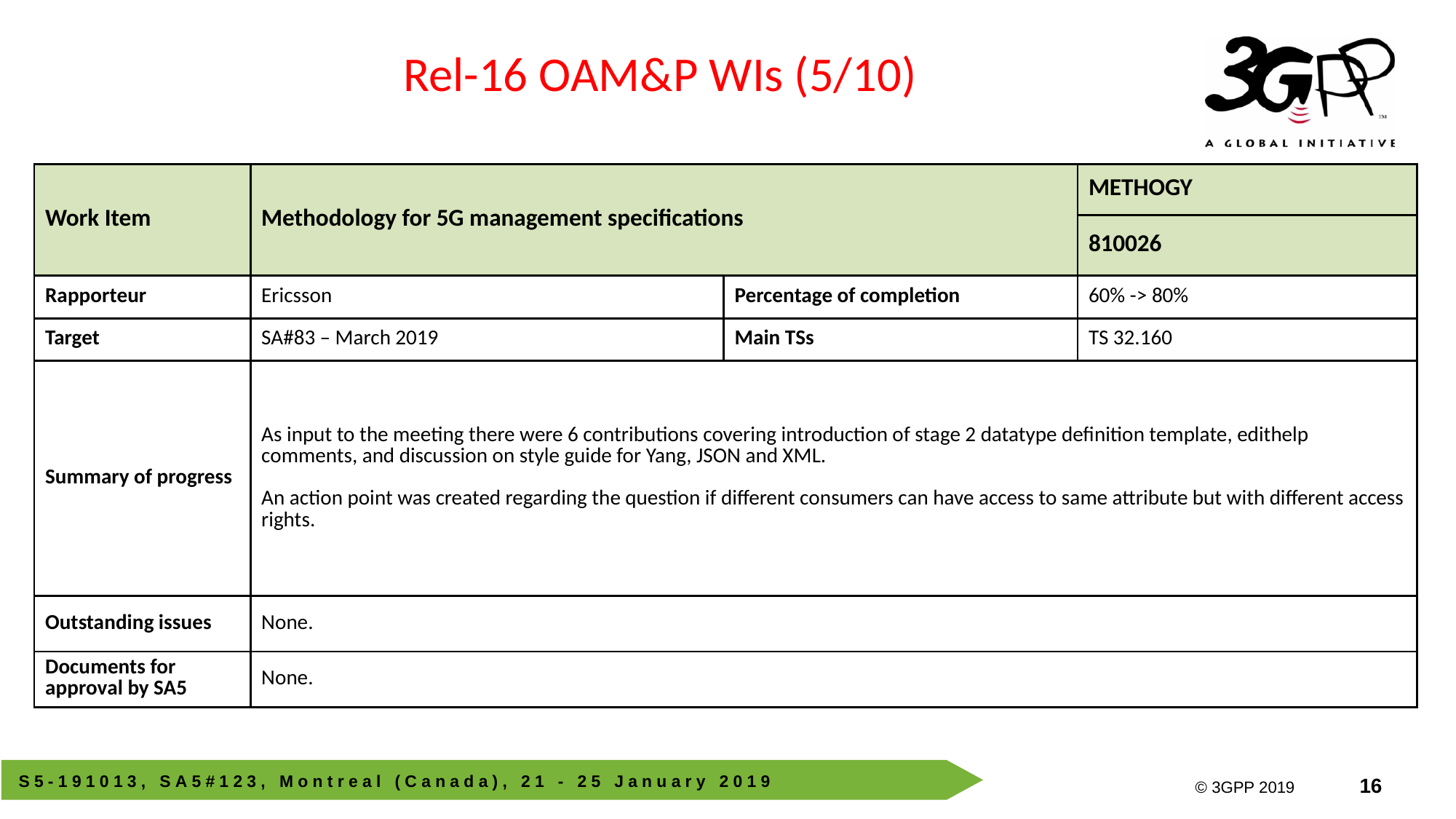

Rel-16 OAM&P WIs (5/10)
| Work Item | Methodology for 5G management specifications |  | METHOGY |
| --- | --- | --- | --- |
|  |  |  | 810026 |
| Rapporteur | Ericsson | Percentage of completion | 60% -> 80% |
| Target | SA#83 – March 2019 | Main TSs | TS 32.160 |
| Summary of progress | As input to the meeting there were 6 contributions covering introduction of stage 2 datatype definition template, edithelp comments, and discussion on style guide for Yang, JSON and XML. An action point was created regarding the question if different consumers can have access to same attribute but with different access rights. |  |  |
| Outstanding issues | None. |  |  |
| Documents for approval by SA5 | None. |  |  |